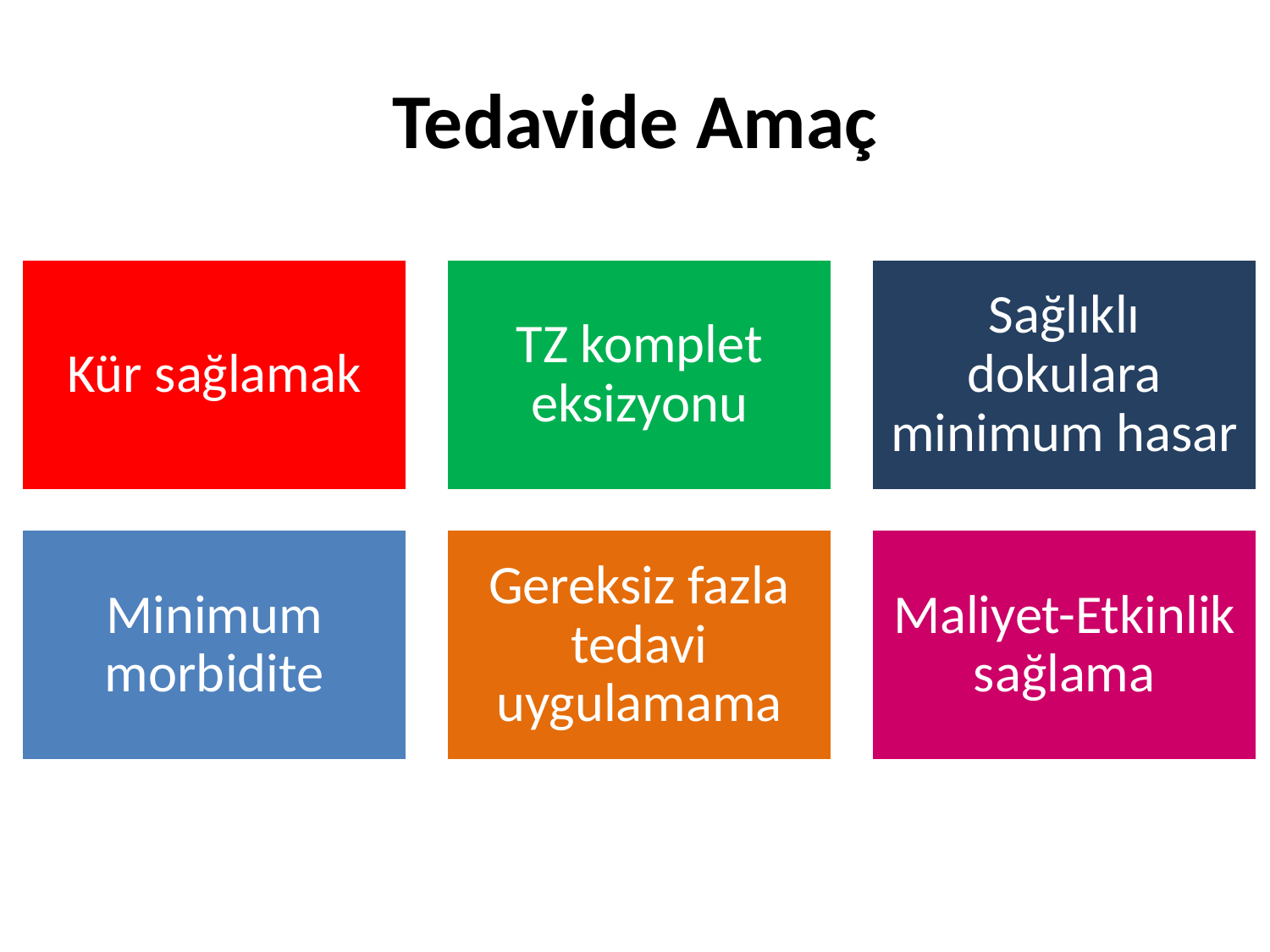

# Tedavide Amaç
Kür sağlamak
TZ komplet eksizyonu
Sağlıklı dokulara minimum hasar
Minimum morbidite
Gereksiz fazla tedavi uygulamama
Maliyet-Etkinlik sağlama